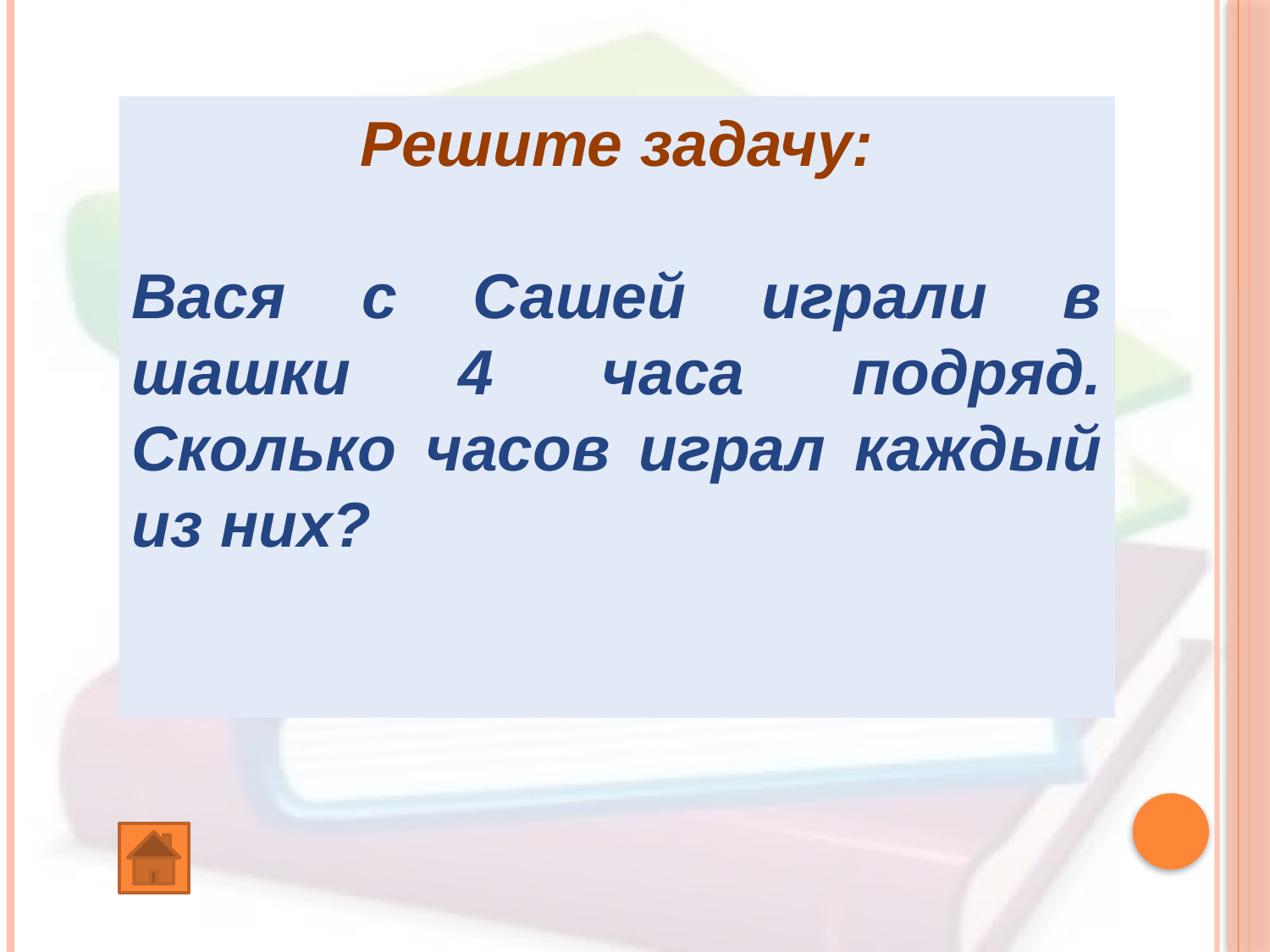

Решите задачу:

Вася с Сашей играли в шашки 4 часа подряд. Сколько часов играл каждый из них?